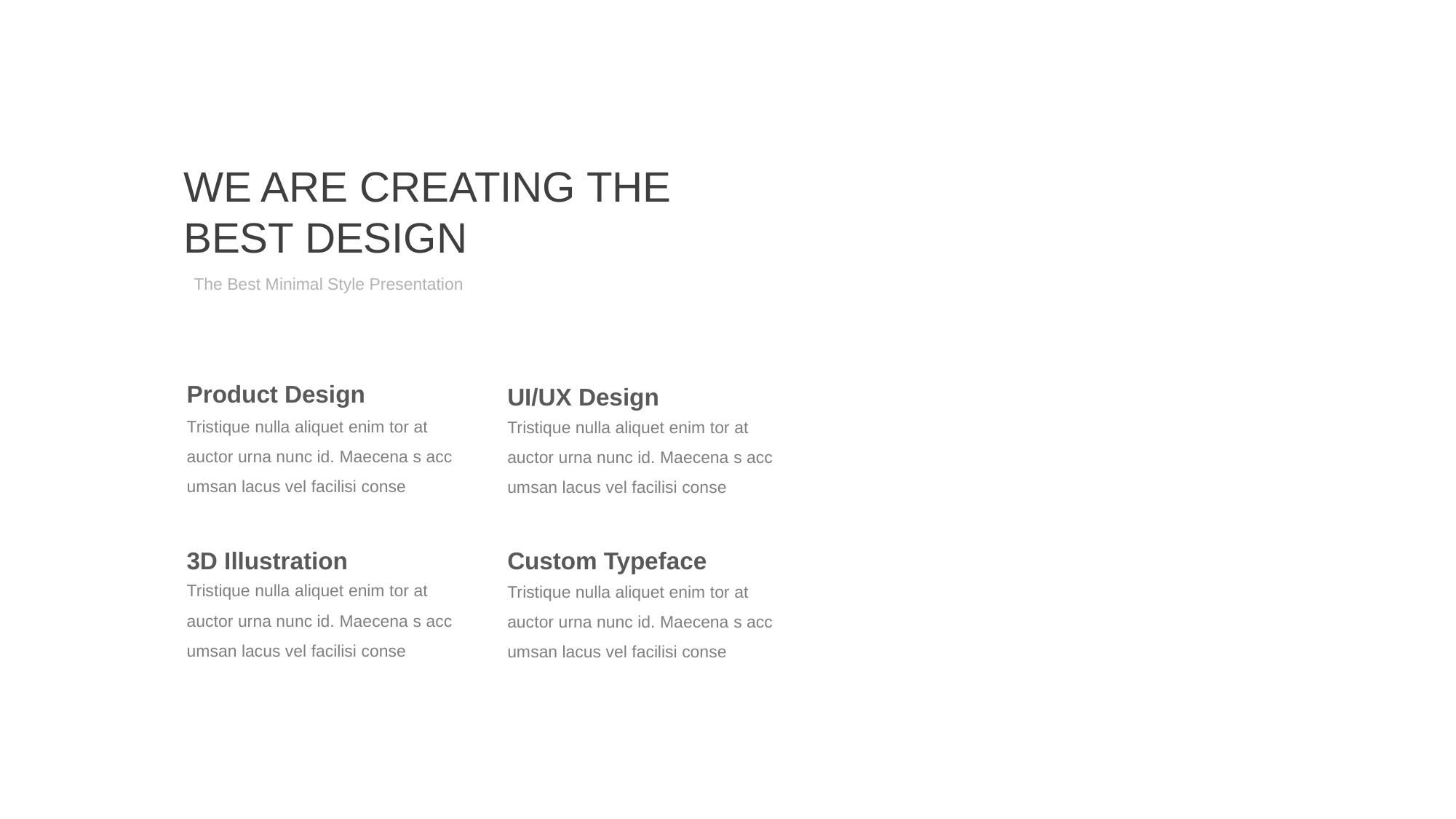

WE ARE CREATING THE BEST DESIGN

The Best Minimal Style Presentation
Product Design
UI/UX Design
Tristique nulla aliquet enim tor at auctor urna nunc id. Maecena s acc umsan lacus vel facilisi conse
Tristique nulla aliquet enim tor at auctor urna nunc id. Maecena s acc umsan lacus vel facilisi conse
3D Illustration
Custom Typeface
Tristique nulla aliquet enim tor at auctor urna nunc id. Maecena s acc umsan lacus vel facilisi conse
Tristique nulla aliquet enim tor at auctor urna nunc id. Maecena s acc umsan lacus vel facilisi conse